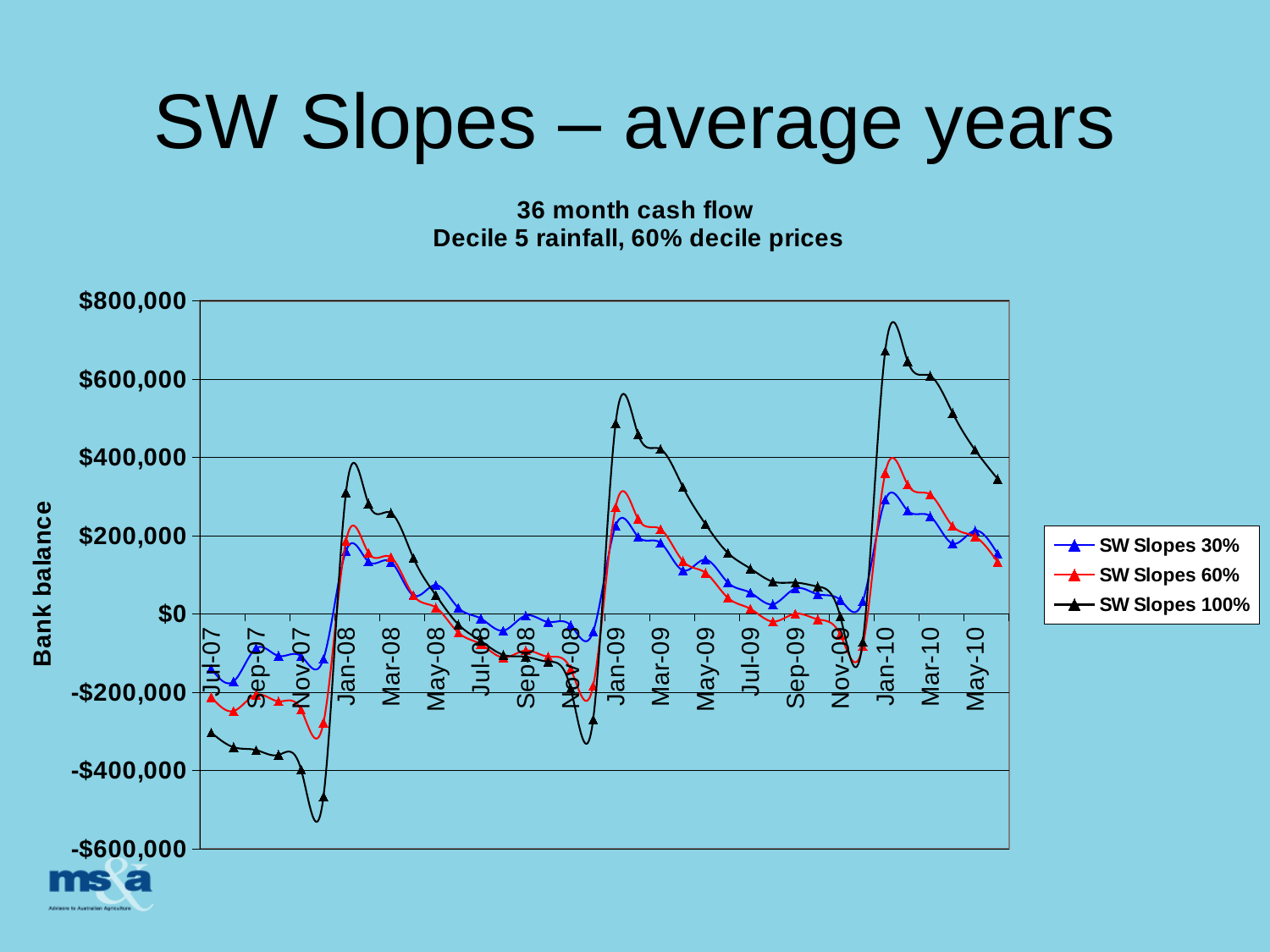

# SW Slopes – average years

### Chart: 36 month cash flow
Decile 5 rainfall, 60% decile prices

| Category | SW Slopes 30% | SW Slopes 60% | SW Slopes 100% |
|---|---|---|---|
| 39264 | -139897.8425594844 | -212472.78815035216 | -302891.58251881105 |
| 39295 | -172117.05849983628 | -247781.47728863975 | -340306.18745054054 |
| 39326 | -87579.3471208074 | -205924.56212603115 | -347488.81250053755 |
| 39356 | -107141.9775153436 | -223071.14504352107 | -359898.5644779722 |
| 39387 | -107762.35984022664 | -244202.85236422863 | -396862.63553191413 |
| 39417 | -114416.99687324387 | -277186.6441051245 | -465761.9532558199 |
| 39448 | 160986.49261579796 | 185885.6903558811 | 310591.0992655324 |
| 39479 | 133661.3642996039 | 156118.56469034555 | 282005.56399644085 |
| 39508 | 133301.41479549068 | 144866.9479905471 | 258264.9478525269 |
| 39539 | 47452.90467638464 | 47150.041536445045 | 143138.11151888405 |
| 39569 | 73982.80151921432 | 16525.188946393297 | 48020.40091992061 |
| 39600 | 15572.031382753206 | -47711.15647912529 | -26761.510129118877 |
| 39630 | -11615.973220077027 | -77219.32044273743 | -68951.84971475591 |
| 39661 | -42445.5319192748 | -111184.30351809543 | -104366.98753912373 |
| 39692 | -4082.051652899188 | -93218.77376062832 | -109262.97258974839 |
| 39722 | -20521.760874907563 | -109075.34276331624 | -121815.48753448138 |
| 39753 | -28869.546549145056 | -140688.2932957069 | -190228.63866249225 |
| 39783 | -44921.686796686234 | -183760.30490316948 | -269478.89490857476 |
| 39814 | 225035.61110624392 | 273091.44222978933 | 487183.2697865676 |
| 39845 | 197275.27673699678 | 243081.70183100033 | 459086.9739475562 |
| 39873 | 181661.4758701111 | 216843.07747876807 | 421112.0726796842 |
| 39904 | 111277.33769719598 | 134948.58602898178 | 323915.5431914007 |
| 39934 | 138787.12116008435 | 105263.31793866577 | 229560.3842890061 |
| 39965 | 80160.45841509364 | 41201.89663885631 | 155862.4363443873 |
| 39995 | 54195.18875386797 | 13142.73349488727 | 115922.65746849334 |
| 40026 | 24778.819874207857 | -19332.39760952395 | 82622.7028255614 |
| 40057 | 64924.27735512465 | 487.1337527914073 | 80135.35370390923 |
| 40087 | 50137.09426531668 | -13559.559989524725 | 70066.06385931188 |
| 40118 | 35584.8627141726 | -52712.703455652525 | -6151.290626972434 |
| 40148 | 32867.106308864684 | -82089.86110517214 | -70805.74003558008 |
| 40179 | 291373.2719861017 | 359969.1065566069 | 672209.601444032 |
| 40210 | 263870.9925855124 | 330419.80436277424 | 645333.8087875944 |
| 40238 | 249624.34806800325 | 305140.3536328019 | 608365.9722331717 |
| 40269 | 179941.65803189823 | 224588.87549831928 | 513471.1729057441 |
| 40299 | 212830.49479279676 | 197452.63997857374 | 418945.8063638272 |
| 40330 | 153682.5421817261 | 132860.02968217756 | 345125.2894922376 |